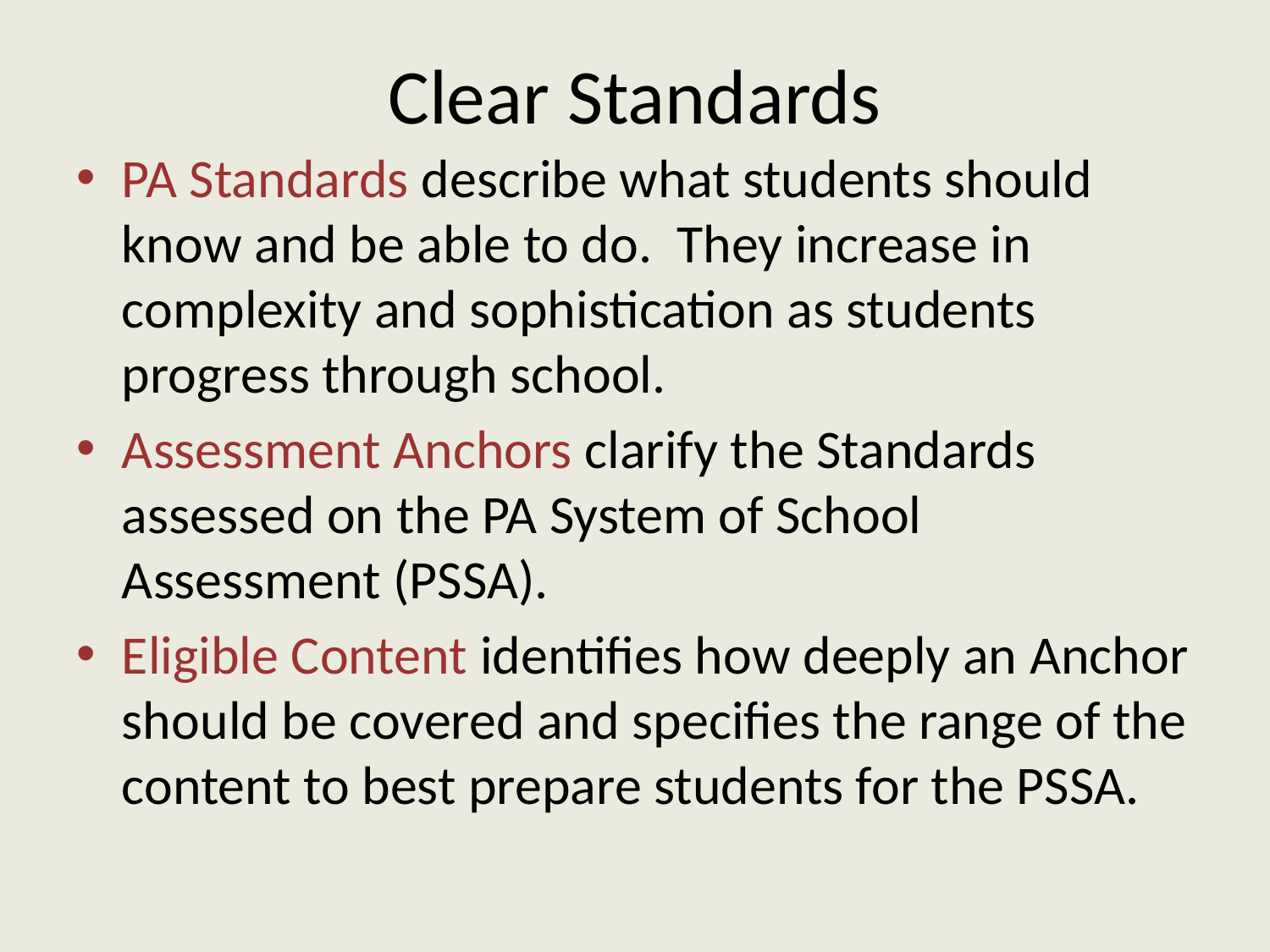

# Clear Standards
PA Standards describe what students should know and be able to do.  They increase in complexity and sophistication as students progress through school.
Assessment Anchors clarify the Standards assessed on the PA System of School Assessment (PSSA).
Eligible Content identifies how deeply an Anchor should be covered and specifies the range of the content to best prepare students for the PSSA.